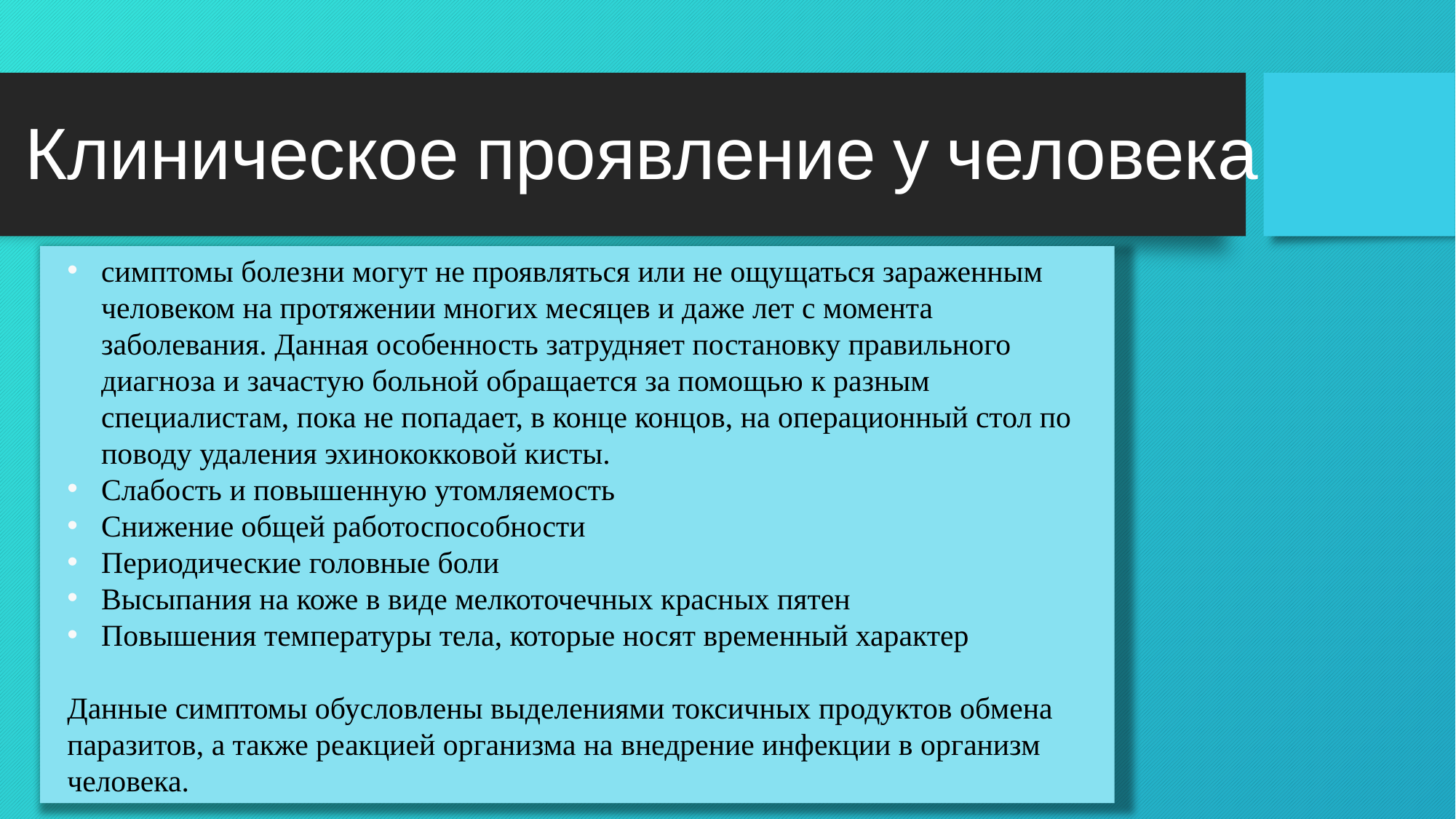

# Клиническое проявление у человека
симптомы болезни могут не проявляться или не ощущаться зараженным человеком на протяжении многих месяцев и даже лет с момента заболевания. Данная особенность затрудняет постановку правильного диагноза и зачастую больной обращается за помощью к разным специалистам, пока не попадает, в конце концов, на операционный стол по поводу удаления эхинококковой кисты.
Слабость и повышенную утомляемость
Снижение общей работоспособности
Периодические головные боли
Высыпания на коже в виде мелкоточечных красных пятен
Повышения температуры тела, которые носят временный характер
Данные симптомы обусловлены выделениями токсичных продуктов обмена паразитов, а также реакцией организма на внедрение инфекции в организм человека.